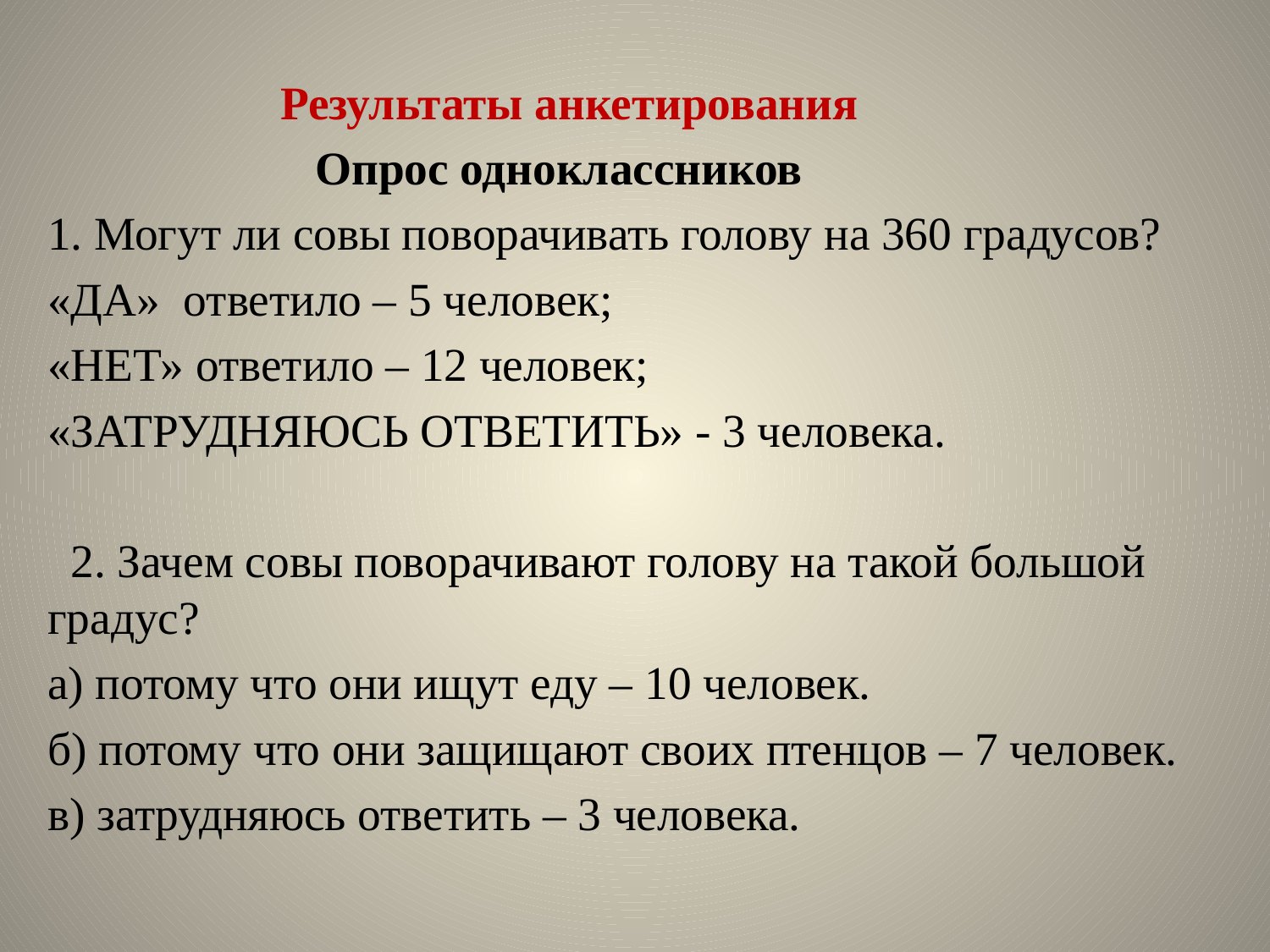

#
                      Результаты анкетирования
                       Опрос одноклассников
1. Могут ли совы поворачивать голову на 360 градусов?
«ДА»  ответило – 5 человек;
«НЕТ» ответило – 12 человек;
«ЗАТРУДНЯЮСЬ ОТВЕТИТЬ» - 3 человека.

  2. Зачем совы поворачивают голову на такой большой градус?
а) потому что они ищут еду – 10 человек.
б) потому что они защищают своих птенцов – 7 человек.
в) затрудняюсь ответить – 3 человека.